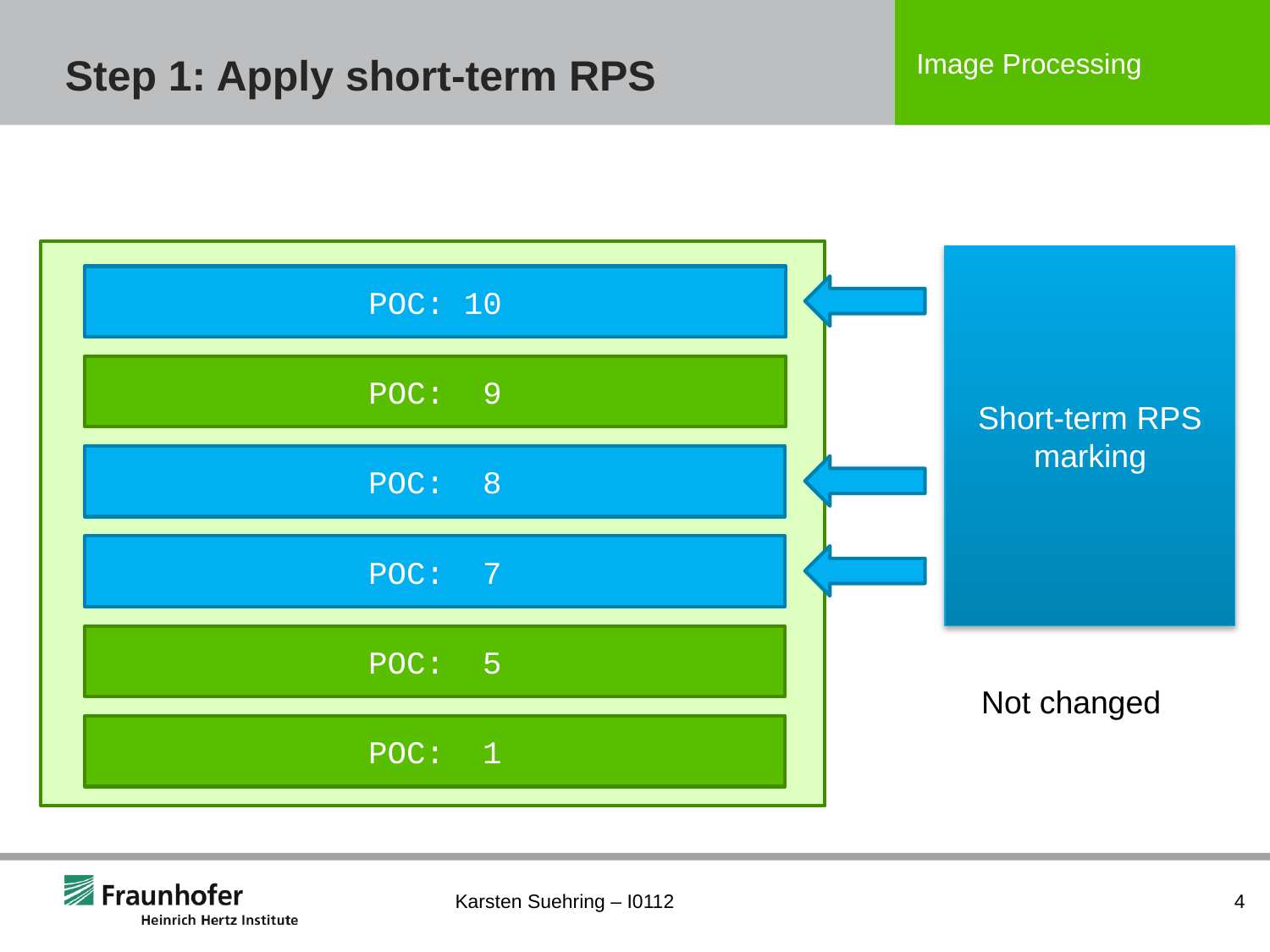

# Step 1: Apply short-term RPS

Short-term RPS marking
POC: 10

POC:  9
POC:  8

POC:  7

POC:  5
Not changed
POC:  1
Karsten Suehring – I0112
4